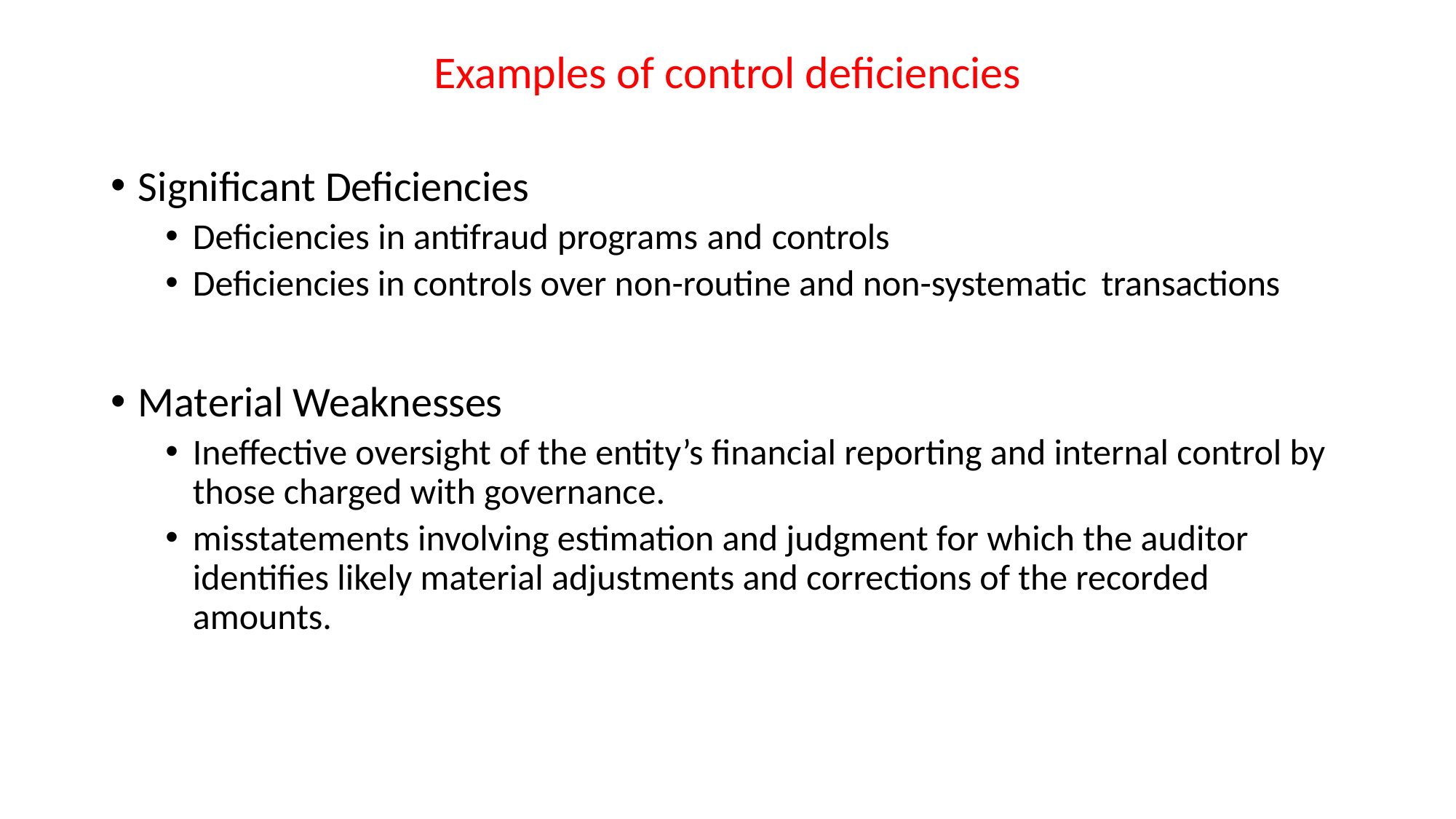

# Examples of control deficiencies
Significant Deficiencies
Deficiencies in antifraud programs and controls
Deficiencies in controls over non-routine and non-systematic transactions

Material Weaknesses
Ineffective oversight of the entity’s financial reporting and internal control by those charged with governance.
misstatements involving estimation and judgment for which the auditor identifies likely material adjustments and corrections of the recorded amounts.